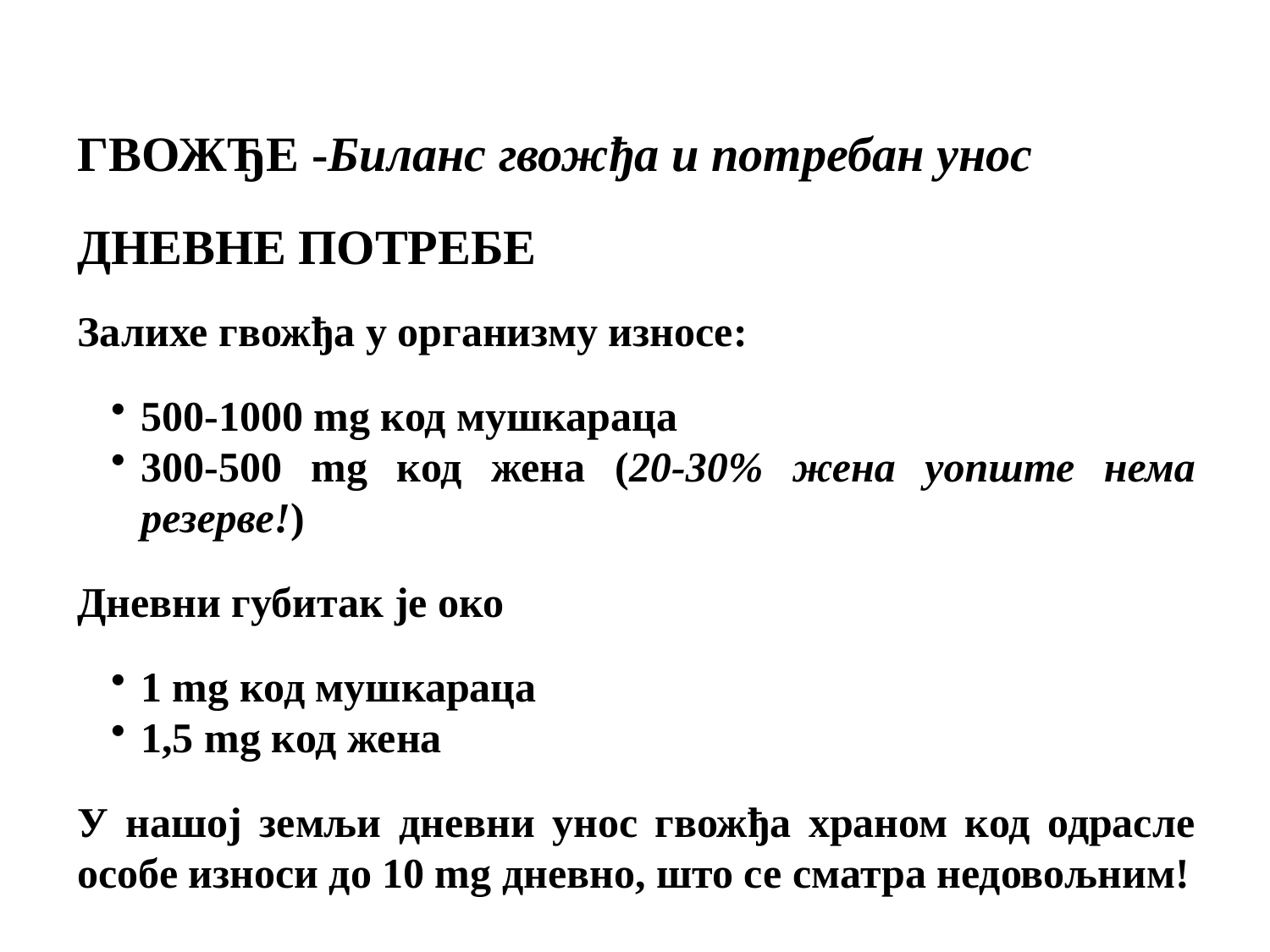

ГВОЖЂЕ -Биланс гвожђа и потребан унос

ДНЕВНЕ ПОТРЕБЕ

Залихе гвожђа у организму износе:

500-1000 mg код мушкараца
300-500 mg код жена (20-30% жена уопште нема резерве!)

Дневни губитак је око

1 mg код мушкараца
1,5 mg код жена

У нашој земљи дневни унос гвожђа храном код одрасле особе износи до 10 mg дневно, што се сматра недовољним!